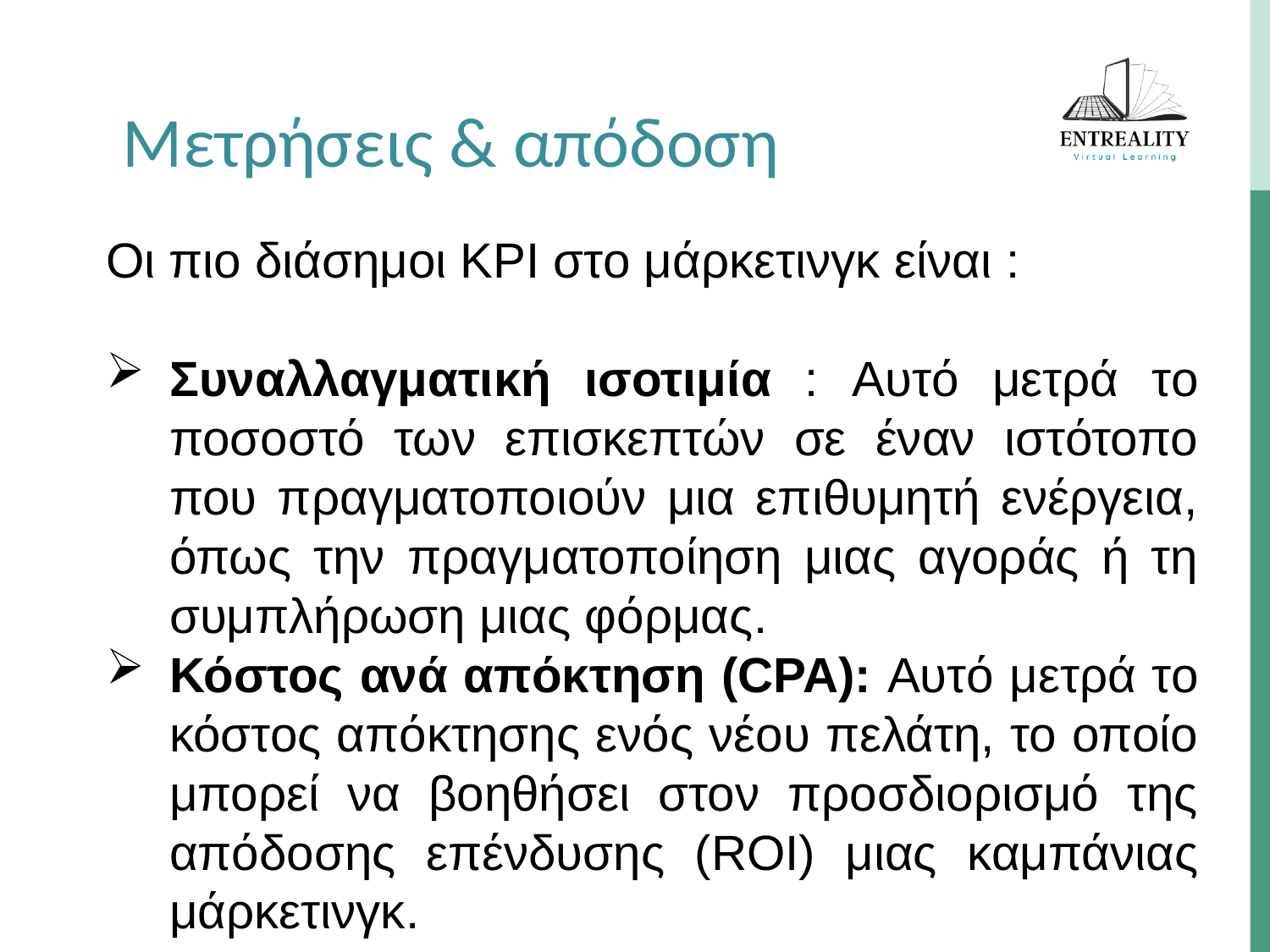

Μετρήσεις & απόδοση
Οι πιο διάσημοι KPI στο μάρκετινγκ είναι :

Συναλλαγματική ισοτιμία : Αυτό μετρά το ποσοστό των επισκεπτών σε έναν ιστότοπο που πραγματοποιούν μια επιθυμητή ενέργεια, όπως την πραγματοποίηση μιας αγοράς ή τη συμπλήρωση μιας φόρμας.
Κόστος ανά απόκτηση (CPA): Αυτό μετρά το κόστος απόκτησης ενός νέου πελάτη, το οποίο μπορεί να βοηθήσει στον προσδιορισμό της απόδοσης επένδυσης (ROI) μιας καμπάνιας μάρκετινγκ.